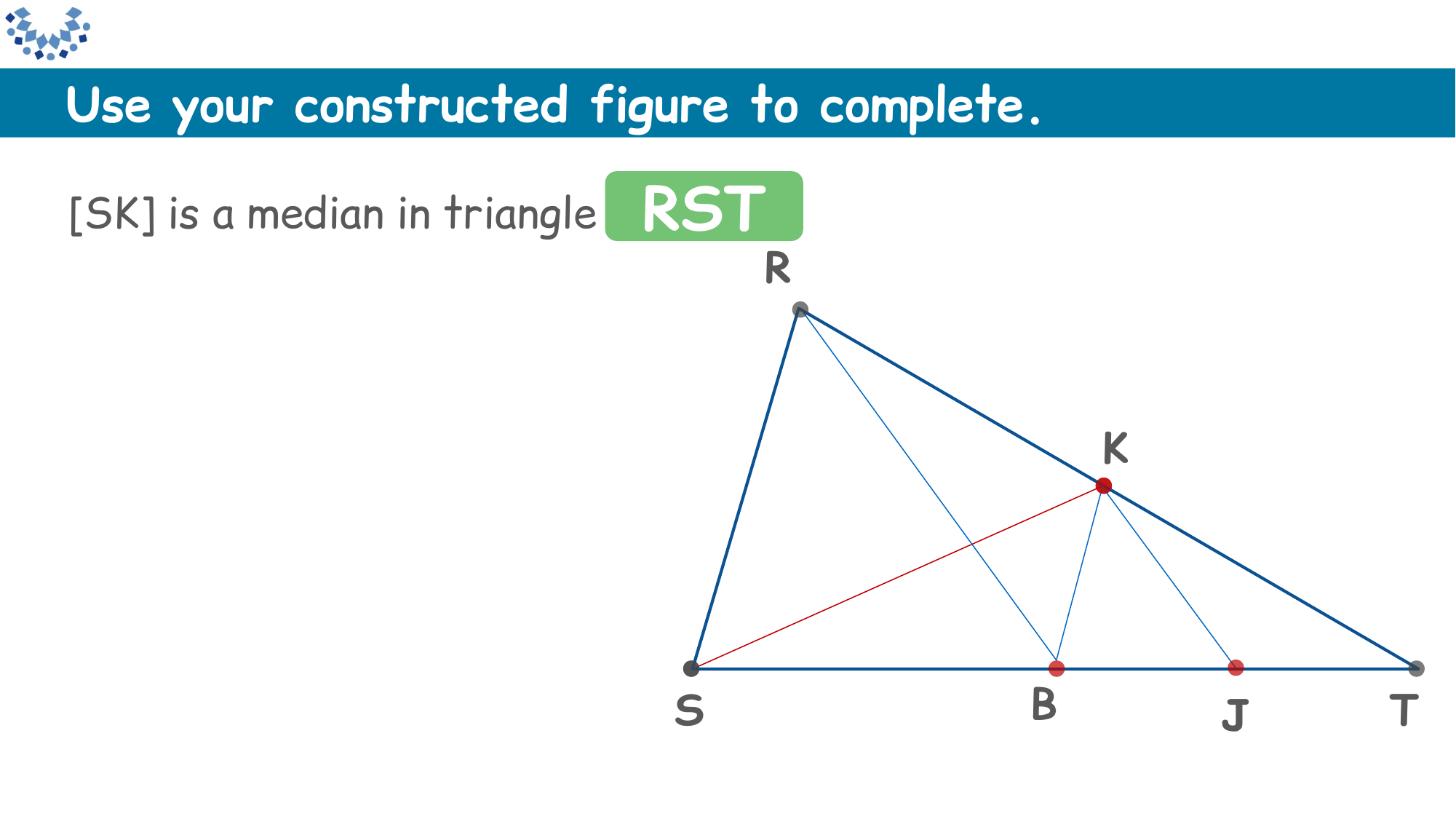

Use your constructed figure to complete.
[SK] is a median in triangle
RST
R

K

B
S
T
J